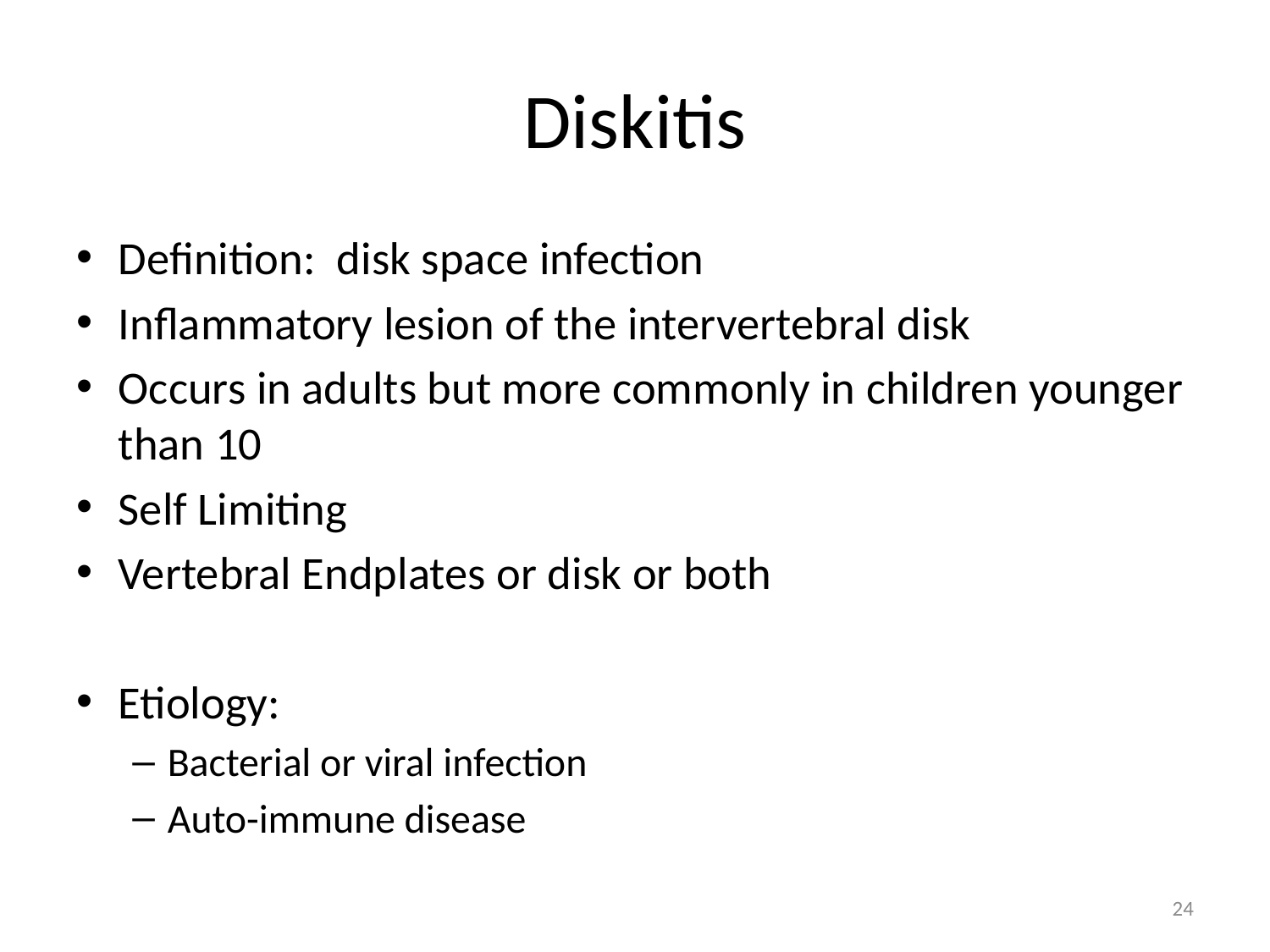

# Diskitis
Definition:  disk space infection
Inflammatory lesion of the intervertebral disk
Occurs in adults but more commonly in children younger than 10
Self Limiting
Vertebral Endplates or disk or both

Etiology:
Bacterial or viral infection
Auto-immune disease
24